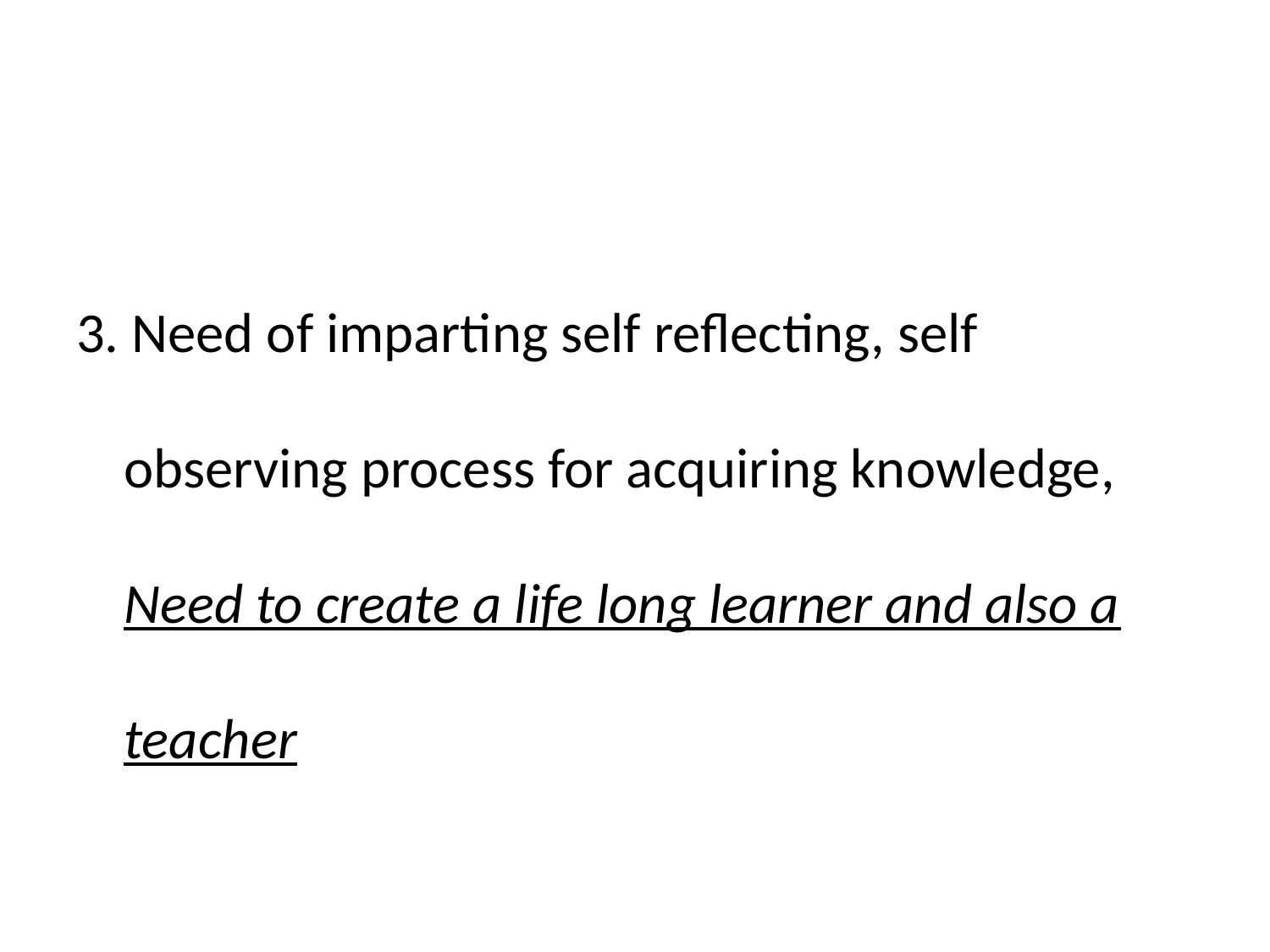

#
3. Need of imparting self reflecting, self observing process for acquiring knowledge, Need to create a life long learner and also a teacher